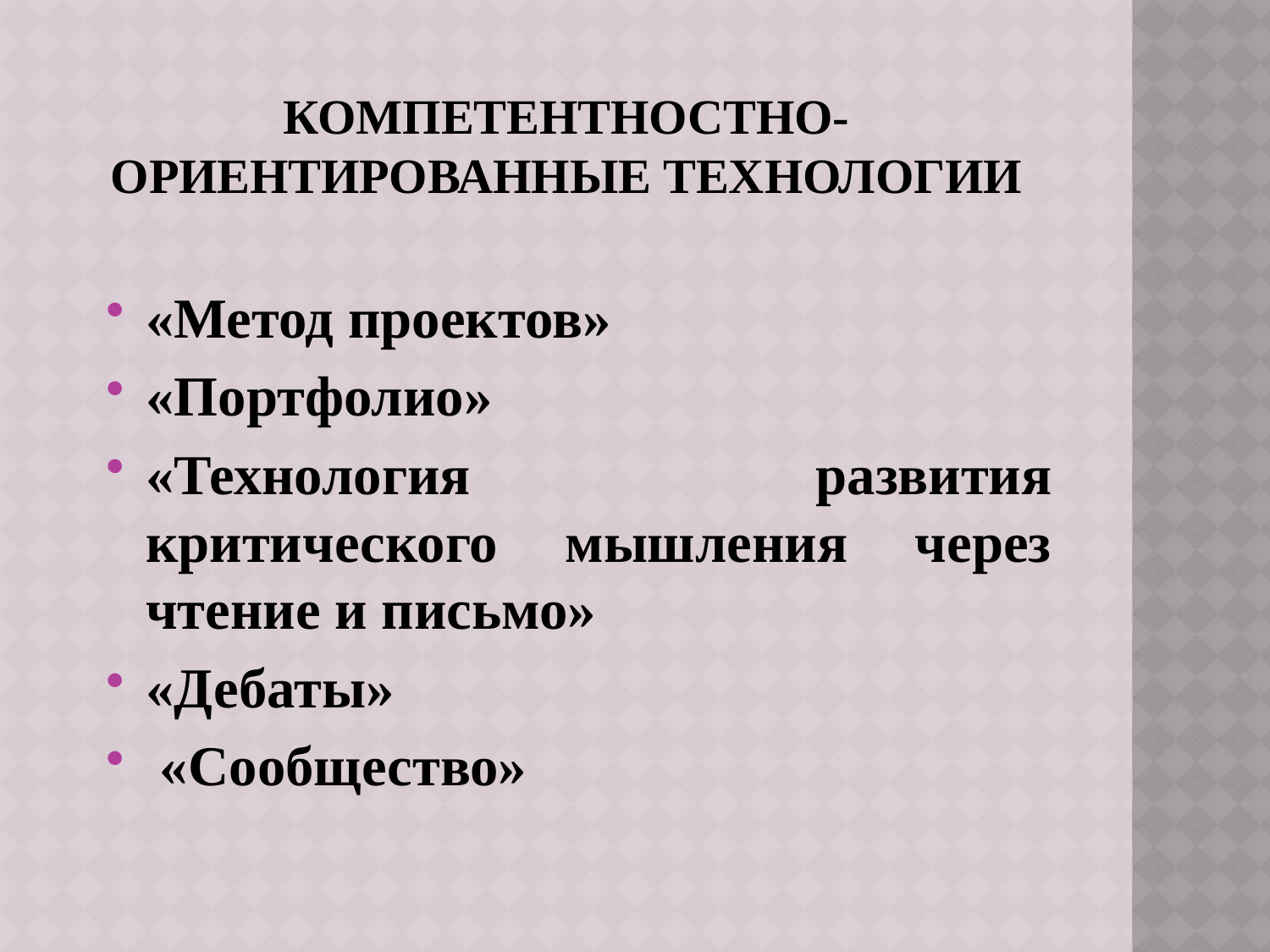

# Компетентностно-ориентированные технологии
«Метод проектов»
«Портфолио»
«Технология развития критического мышления через чтение и письмо»
«Дебаты»
 «Сообщество»